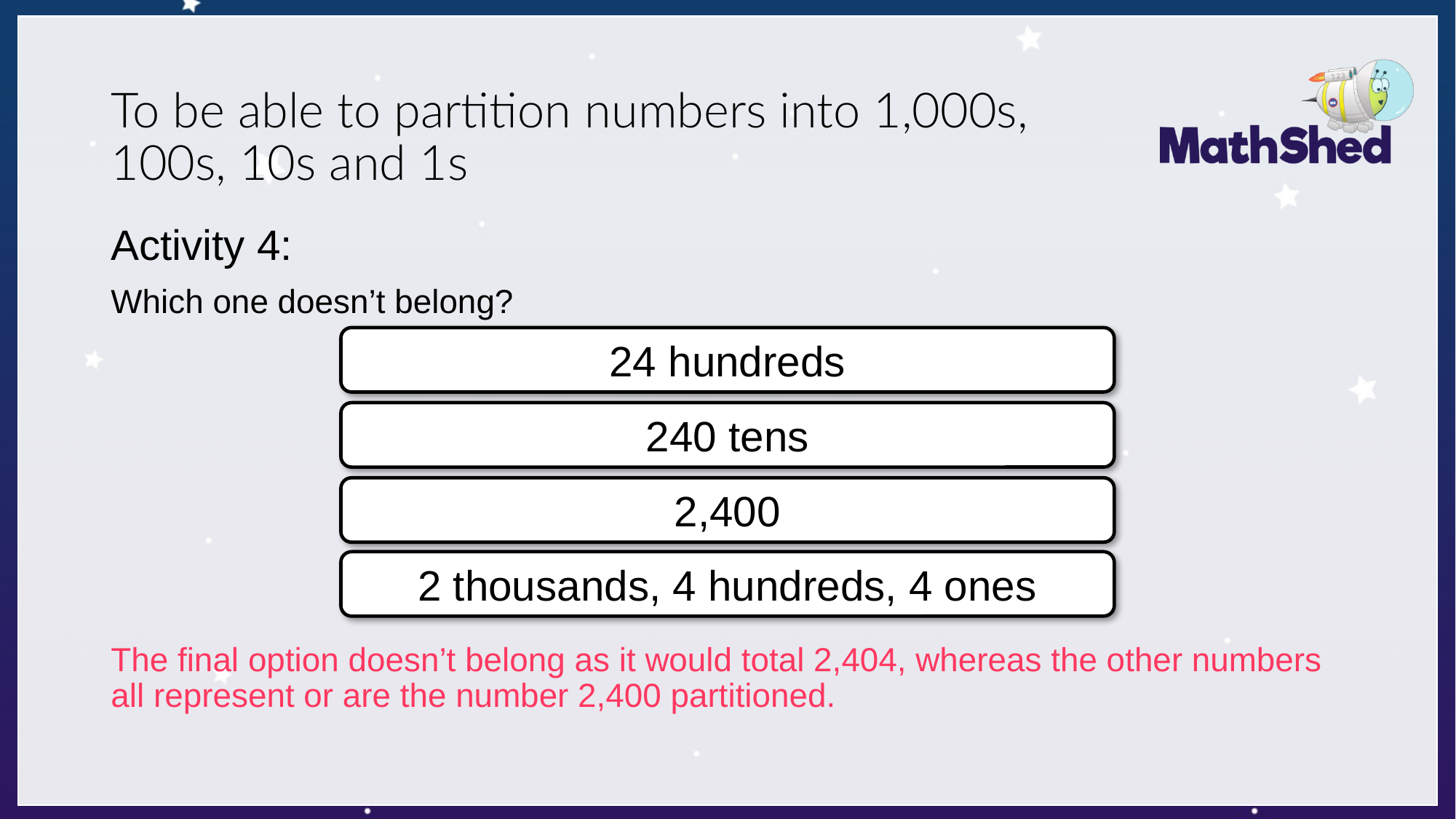

# To be able to partition numbers into 1,000s, 100s, 10s and 1s
Activity 4:
Which one doesn’t belong?

The final option doesn’t belong as it would total 2,404, whereas the other numbers all represent or are the number 2,400 partitioned.

24 hundreds
240 tens
2,400
2 thousands, 4 hundreds, 4 ones